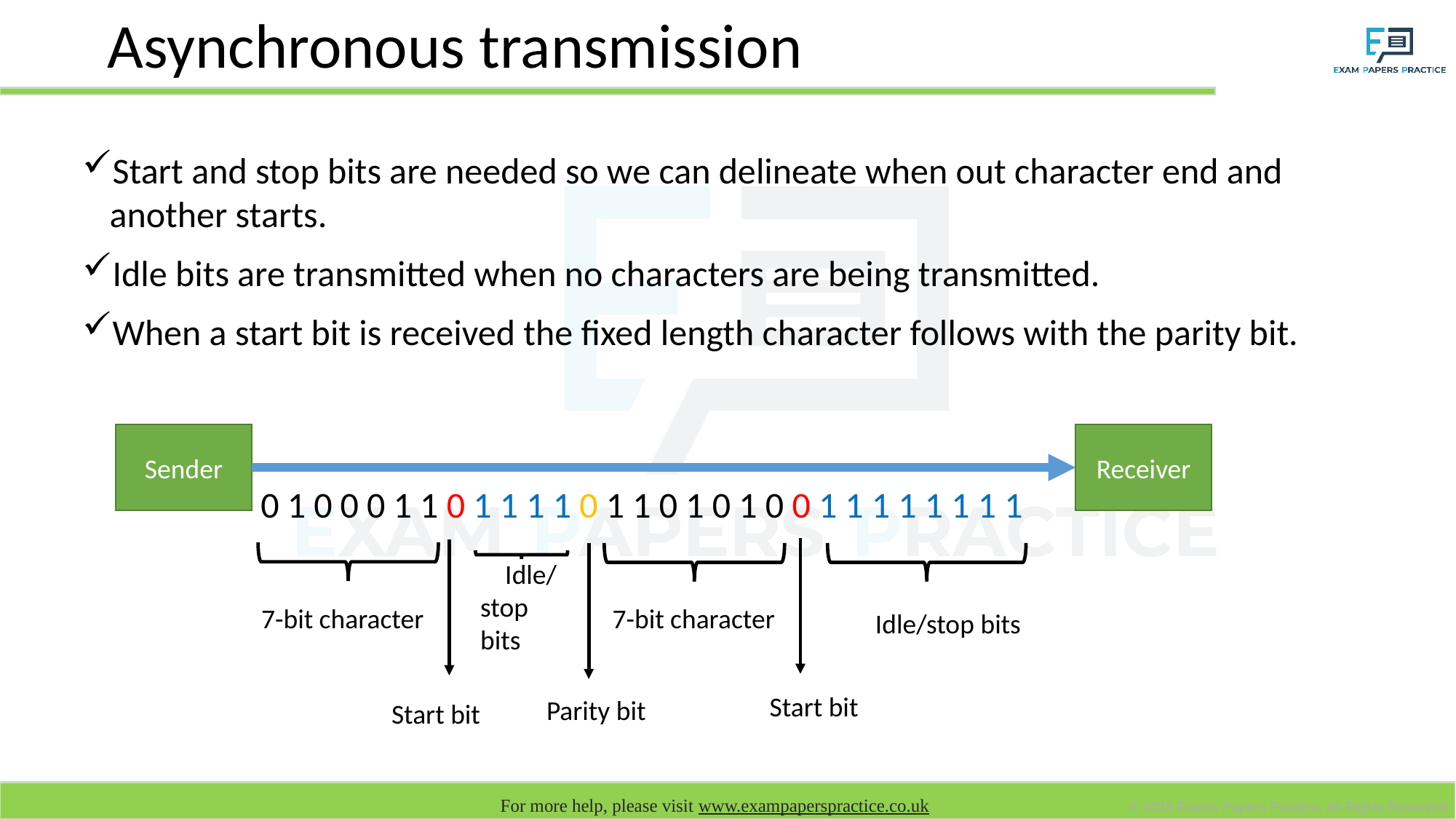

# Asynchronous transmission
Start and stop bits are needed so we can delineate when out character end and another starts.
Idle bits are transmitted when no characters are being transmitted.
When a start bit is received the fixed length character follows with the parity bit.
Sender
Receiver

0 1 0 0 0 1 1 0 1 1 1 1 0 1 1 0 1 0 1 0 0 1 1 1 1 1 1 1 1

    Idle/
stop bits
       7-bit character
       7-bit character
      Idle/stop bits
      Start bit
      Parity bit
      Start bit